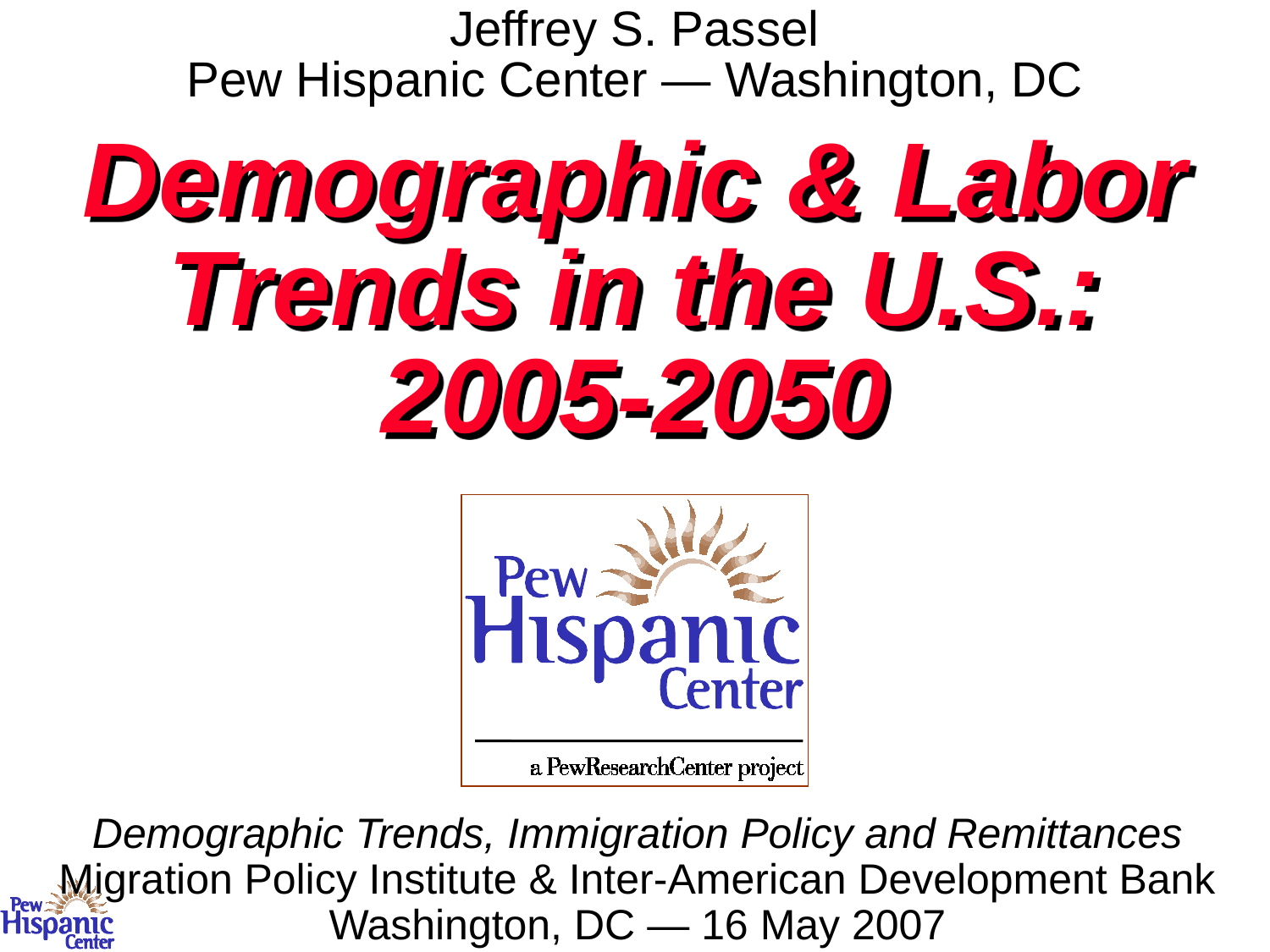

# Jeffrey S. Passel Pew Hispanic Center — Washington, DC
Demographic & Labor
Trends in the U.S.:
2005-2050

Demographic Trends, Immigration Policy and Remittances
Migration Policy Institute & Inter-American Development Bank
Washington, DC — 16 May 2007